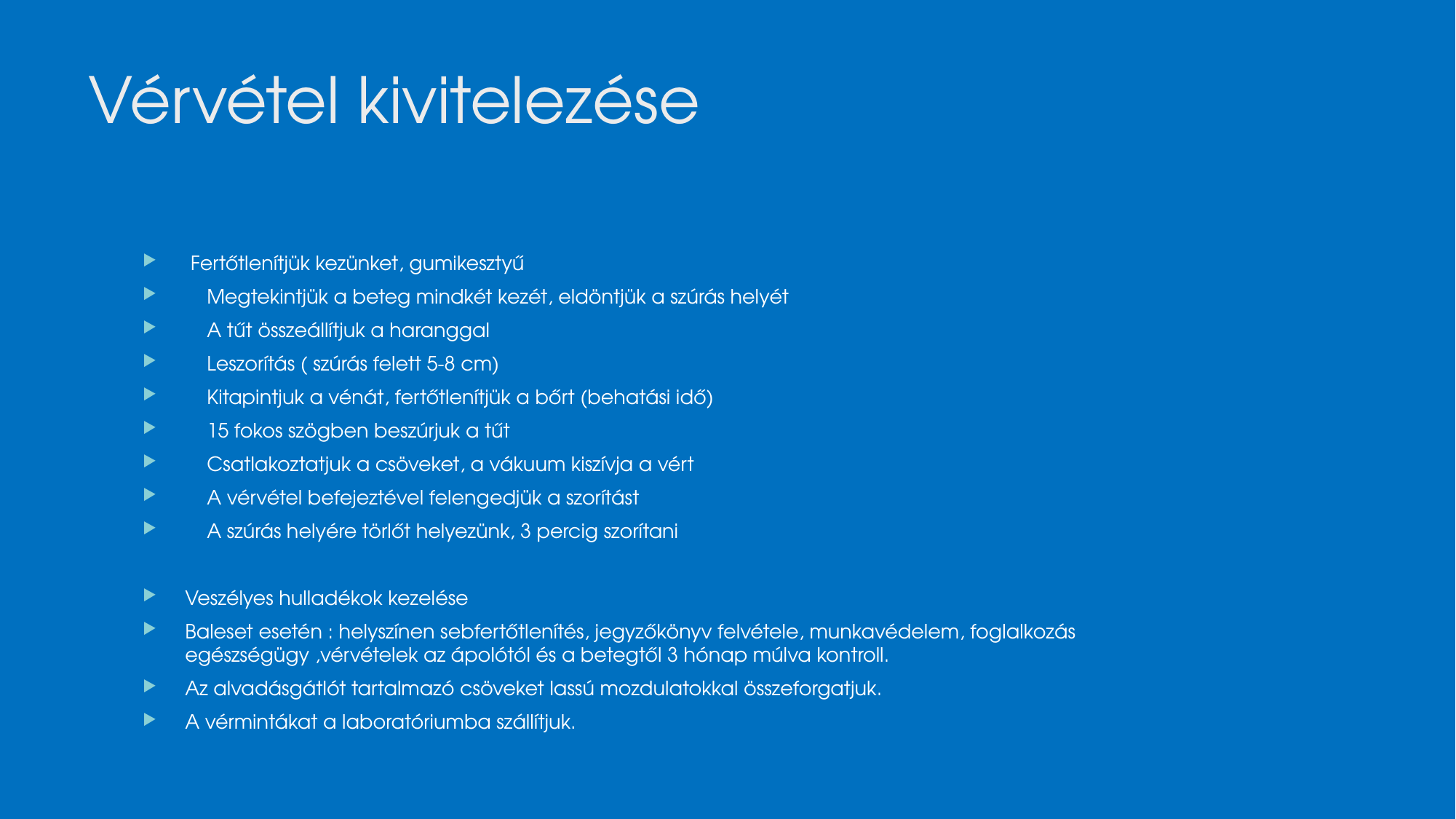

# Vérvétel kivitelezése
 Fertőtlenítjük kezünket, gumikesztyű
    Megtekintjük a beteg mindkét kezét, eldöntjük a szúrás helyét
    A tűt összeállítjuk a haranggal
    Leszorítás ( szúrás felett 5-8 cm)
    Kitapintjuk a vénát, fertőtlenítjük a bőrt (behatási idő)
    15 fokos szögben beszúrjuk a tűt
    Csatlakoztatjuk a csöveket, a vákuum kiszívja a vért
    A vérvétel befejeztével felengedjük a szorítást
    A szúrás helyére törlőt helyezünk, 3 percig szorítani

Veszélyes hulladékok kezelése
Baleset esetén : helyszínen sebfertőtlenítés, jegyzőkönyv felvétele, munkavédelem, foglalkozás egészségügy ,vérvételek az ápolótól és a betegtől 3 hónap múlva kontroll.
Az alvadásgátlót tartalmazó csöveket lassú mozdulatokkal összeforgatjuk.
A vérmintákat a laboratóriumba szállítjuk.